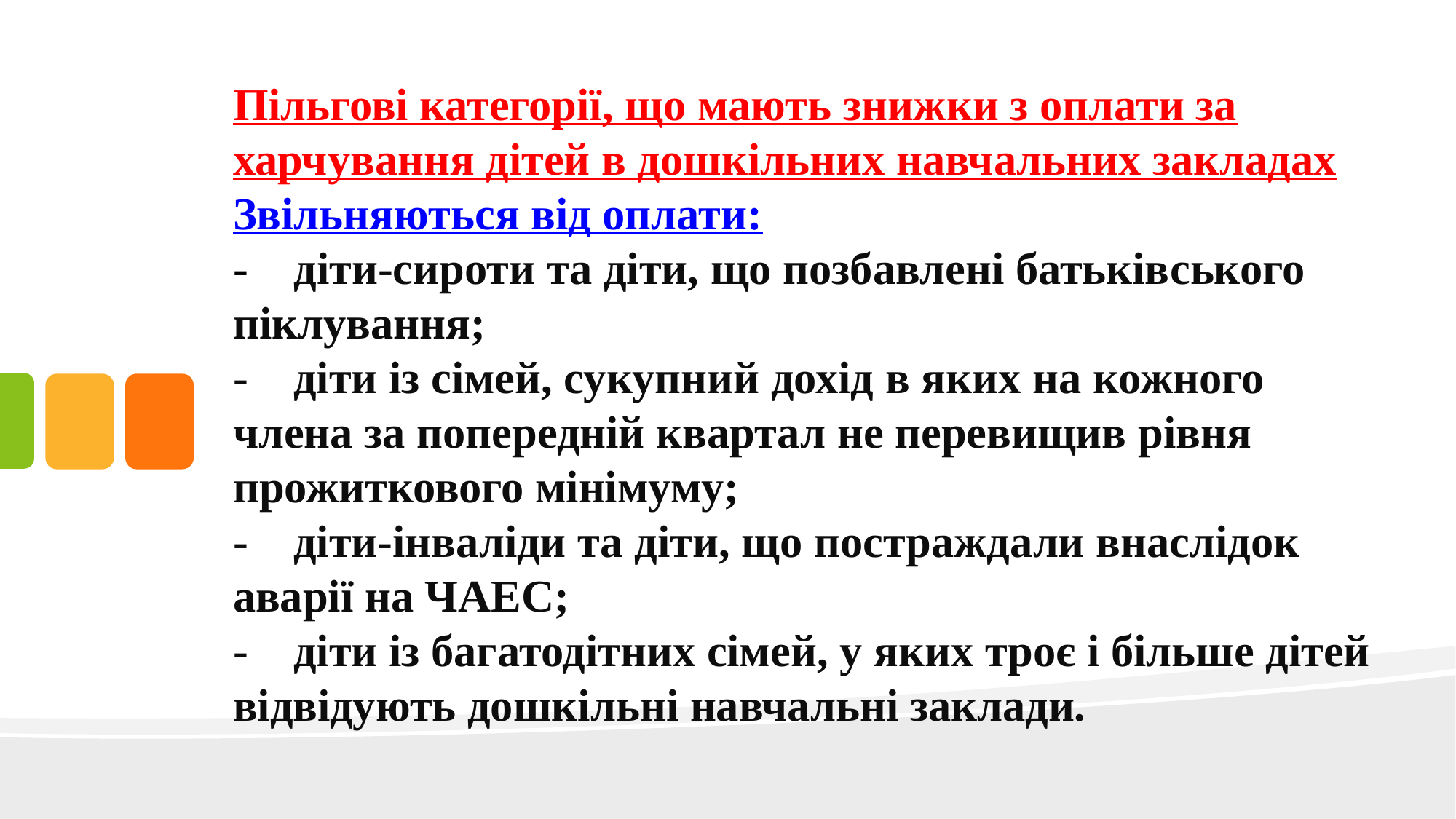

# Пільгові категорії, що мають знижки з оплати за харчування дітей в дошкільних навчальних закладах Звільняються від оплати: -    діти-сироти та діти, що позбавлені батьківського піклування; -    діти із сімей, сукупний дохід в яких на кожного члена за попередній квартал не перевищив рівня прожиткового мінімуму; -    діти-інваліди та діти, що постраждали внаслідок аварії на ЧАЕС; -    діти із багатодітних сімей, у яких троє і більше дітей відвідують дошкільні навчальні заклади.